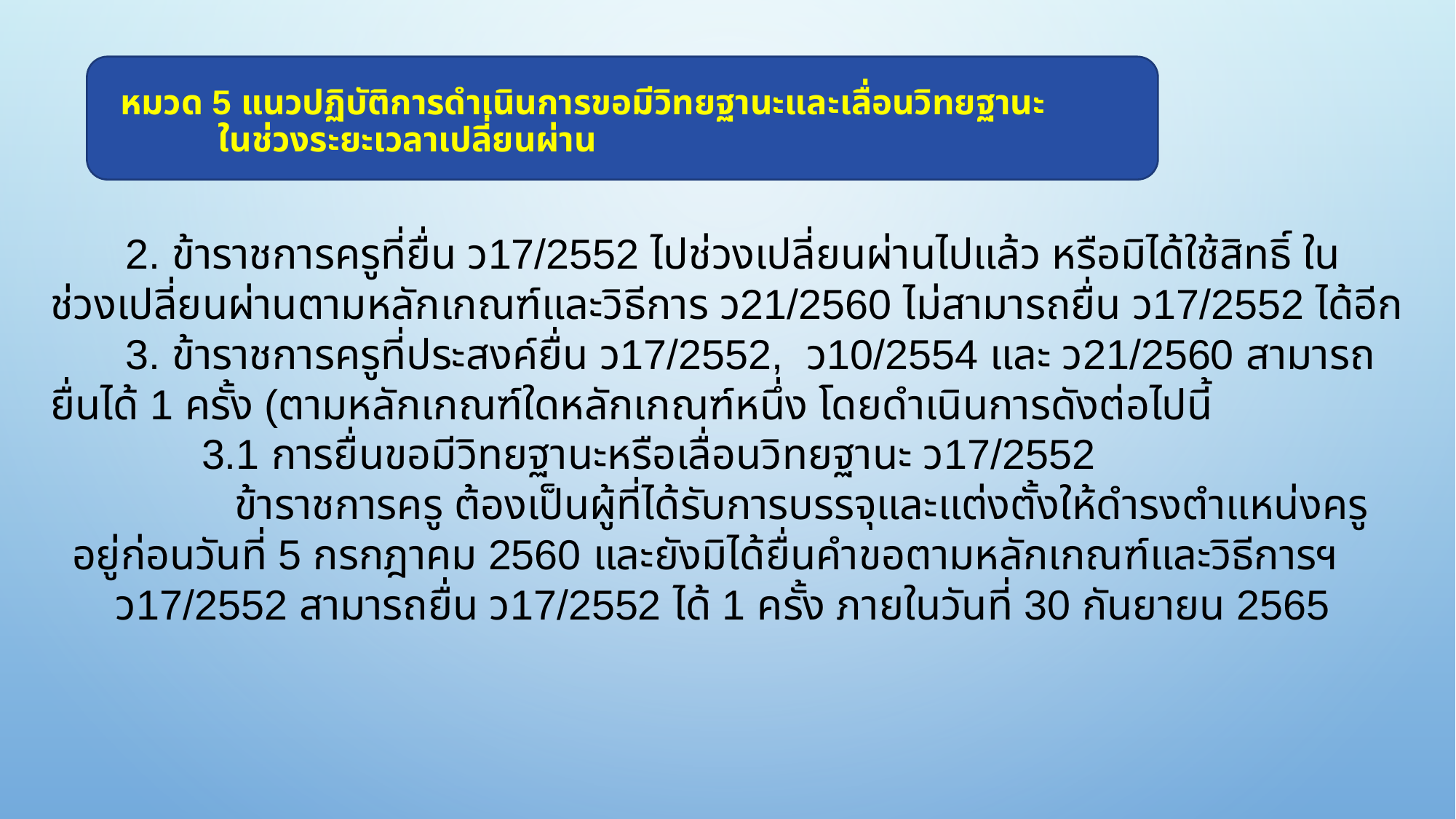

# หมวด 5 แนวปฏิบัติการดำเนินการขอมีวิทยฐานะและเลื่อนวิทยฐานะ ในช่วงระยะเวลาเปลี่ยนผ่าน
	2. ข้าราชการครูที่ยื่น ว17/2552 ไปช่วงเปลี่ยนผ่านไปแล้ว หรือมิได้ใช้สิทธิ์ ในช่วงเปลี่ยนผ่านตามหลักเกณฑ์และวิธีการ ว21/2560 ไม่สามารถยื่น ว17/2552 ได้อีก
	3. ข้าราชการครูที่ประสงค์ยื่น ว17/2552,  ว10/2554 และ ว21/2560 สามารถยื่นได้ 1 ครั้ง (ตามหลักเกณฑ์ใดหลักเกณฑ์หนึ่ง โดยดำเนินการดังต่อไปนี้
             3.1 การยื่นขอมีวิทยฐานะหรือเลื่อนวิทยฐานะ ว17/2552
	          ข้าราชการครู ต้องเป็นผู้ที่ได้รับการบรรจุและแต่งตั้งให้ดำรงตำแหน่งครู      อยู่ก่อนวันที่ 5 กรกฎาคม 2560 และยังมิได้ยื่นคำขอตามหลักเกณฑ์และวิธีการฯ             ว17/2552 สามารถยื่น ว17/2552 ได้ 1 ครั้ง ภายในวันที่ 30 กันยายน 2565